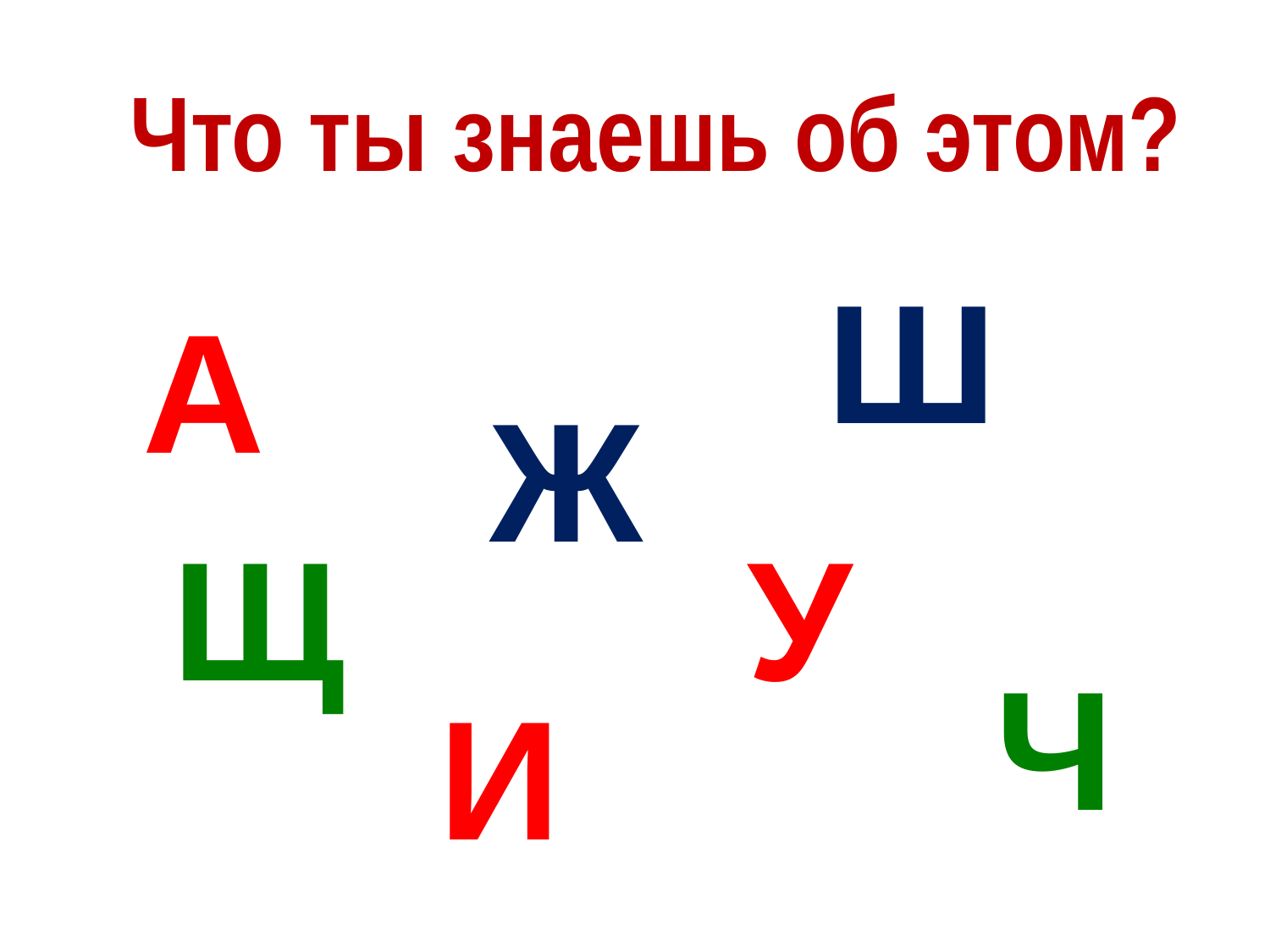

Что ты знаешь об этом?
Ш
А
Ж
Щ
У
Ч
И